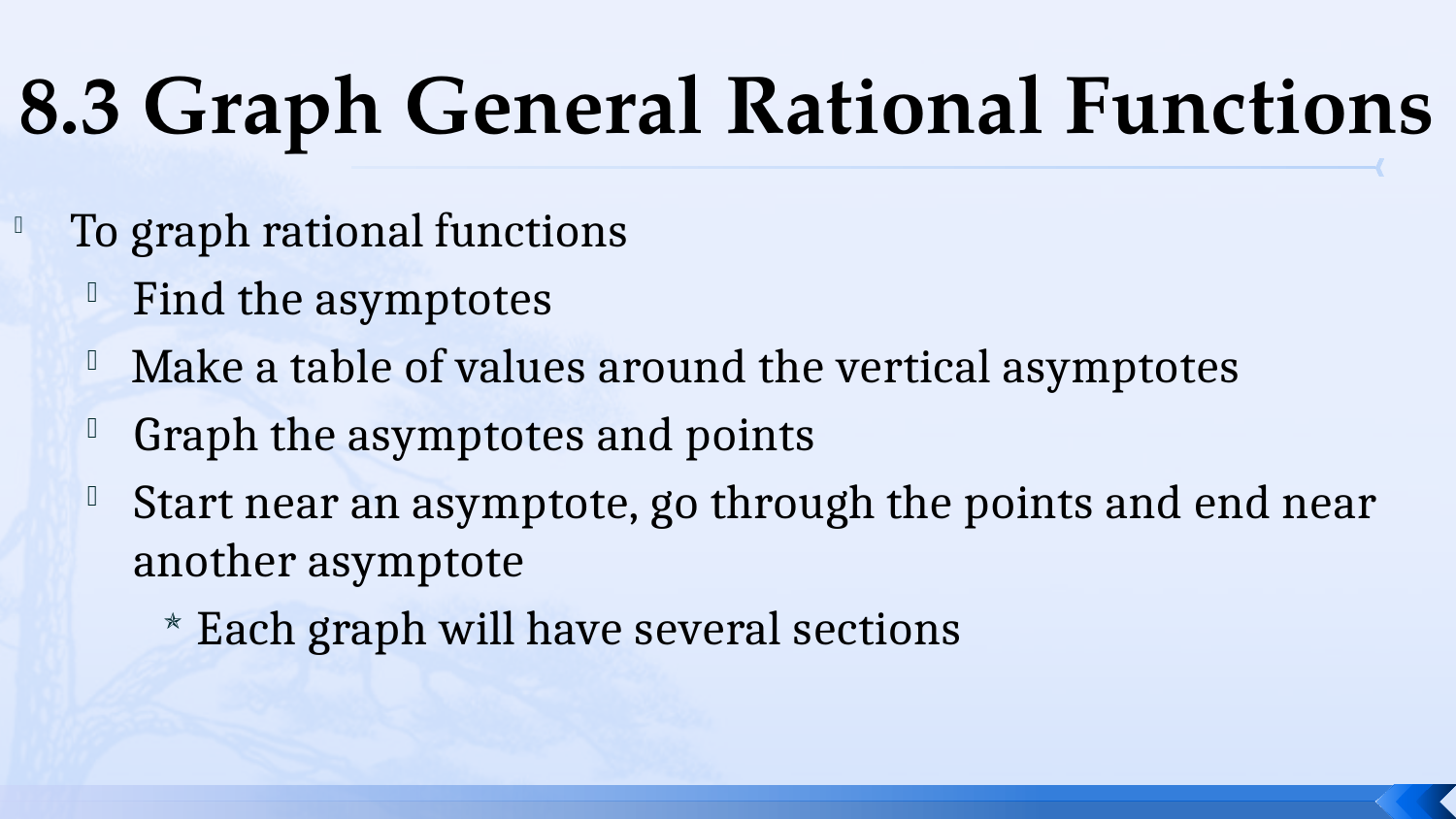

# 8.3 Graph General Rational Functions
To graph rational functions
Find the asymptotes
Make a table of values around the vertical asymptotes
Graph the asymptotes and points
Start near an asymptote, go through the points and end near another asymptote
Each graph will have several sections